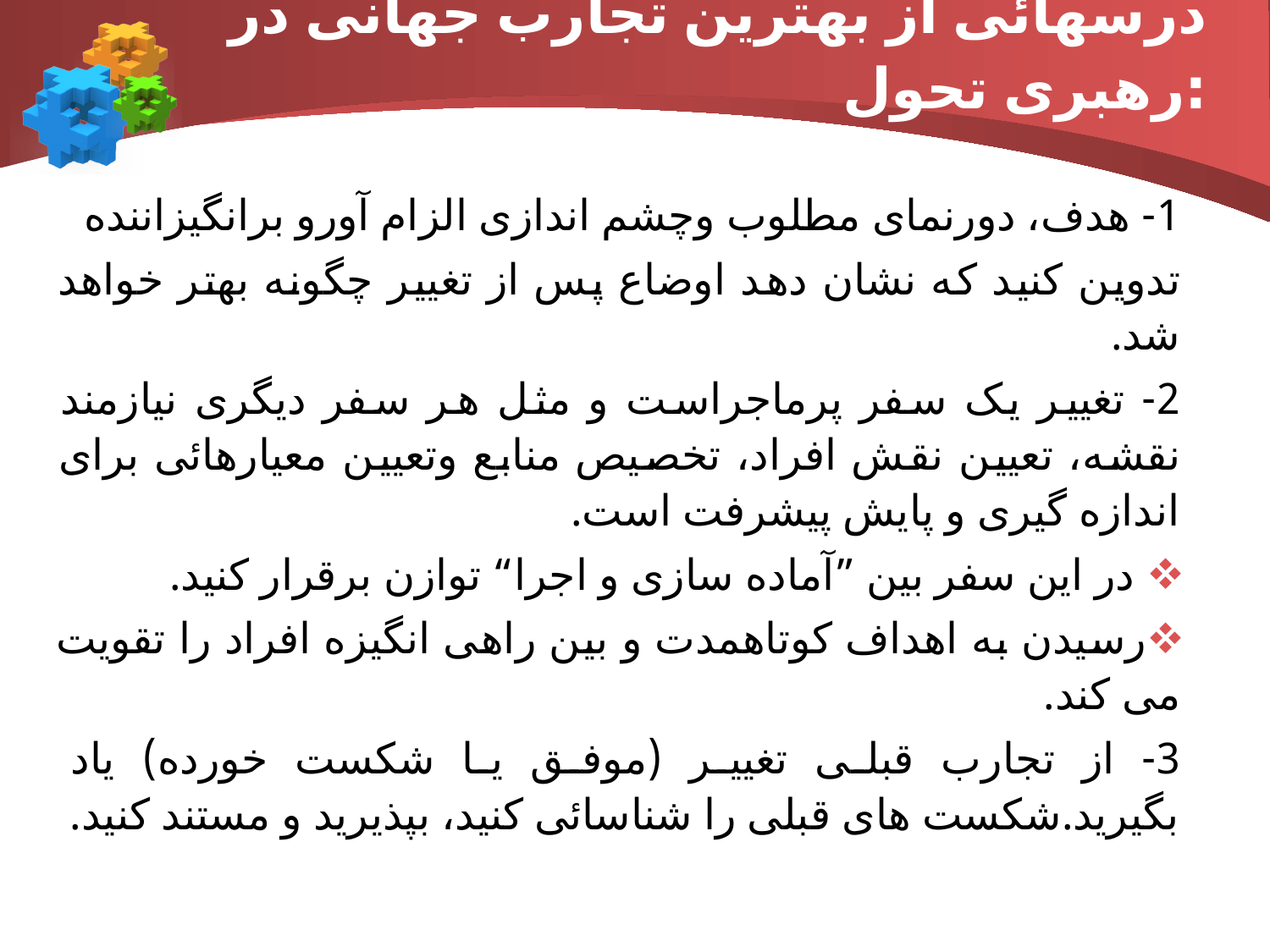

# درسهائی از بهترین تجارب جهانی در رهبری تحول:
1- هدف، دورنمای مطلوب وچشم اندازی الزام آورو برانگیزاننده
تدوین کنید که نشان دهد اوضاع پس از تغییر چگونه بهتر خواهد شد.
2- تغییر یک سفر پرماجراست و مثل هر سفر دیگری نیازمند نقشه، تعیین نقش افراد، تخصیص منابع وتعیین معیارهائی برای اندازه گیری و پایش پیشرفت است.
 در این سفر بین ”آماده سازی و اجرا“ توازن برقرار کنید.
رسیدن به اهداف کوتاهمدت و بین راهی انگیزه افراد را تقویت می کند.
3- از تجارب قبلی تغییر (موفق یا شکست خورده) یاد بگیرید.شکست های قبلی را شناسائی کنید، بپذیرید و مستند کنید.